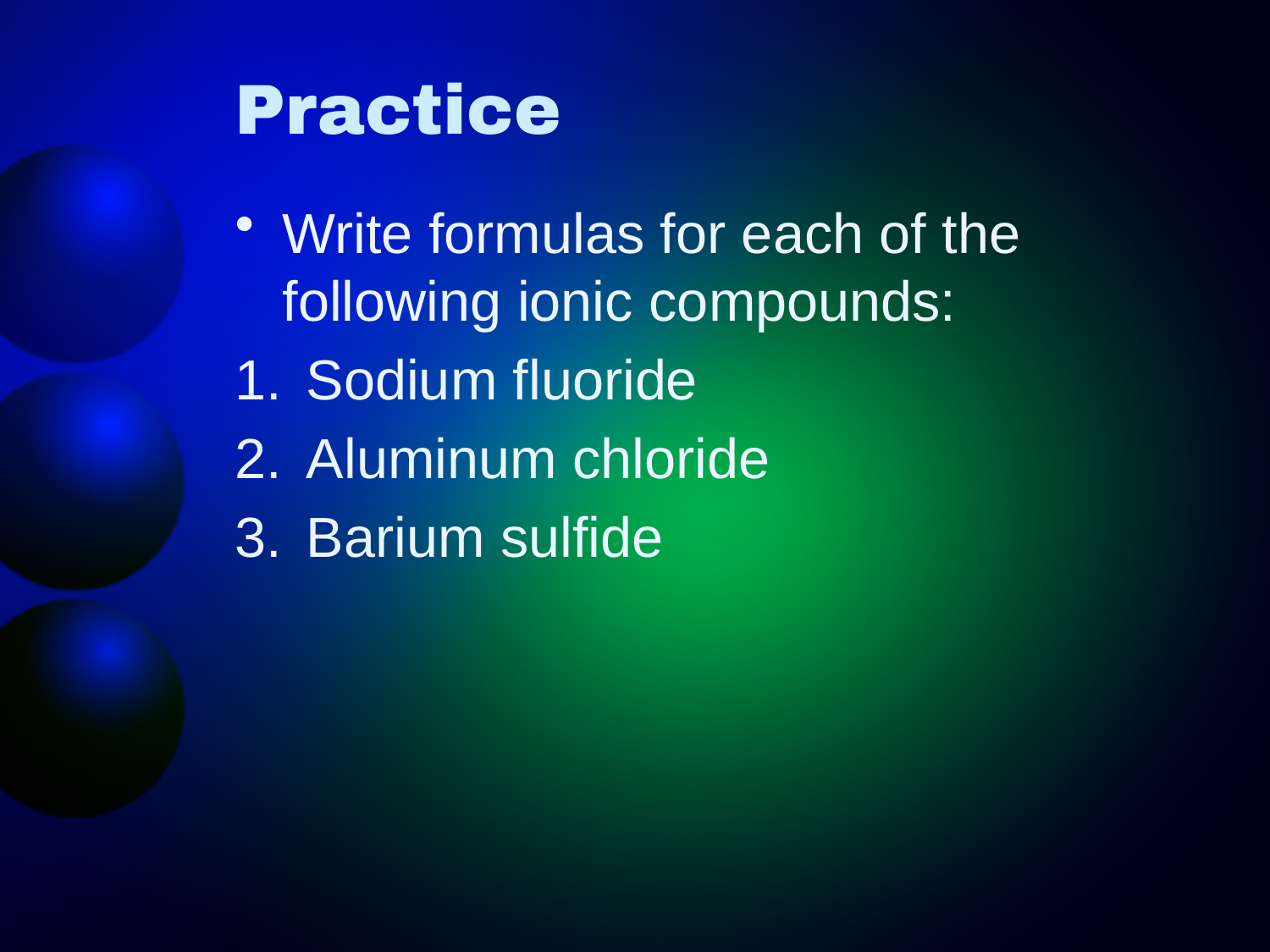

# Practice
Write formulas for each of the following ionic compounds:
Sodium fluoride
Aluminum chloride
Barium sulfide